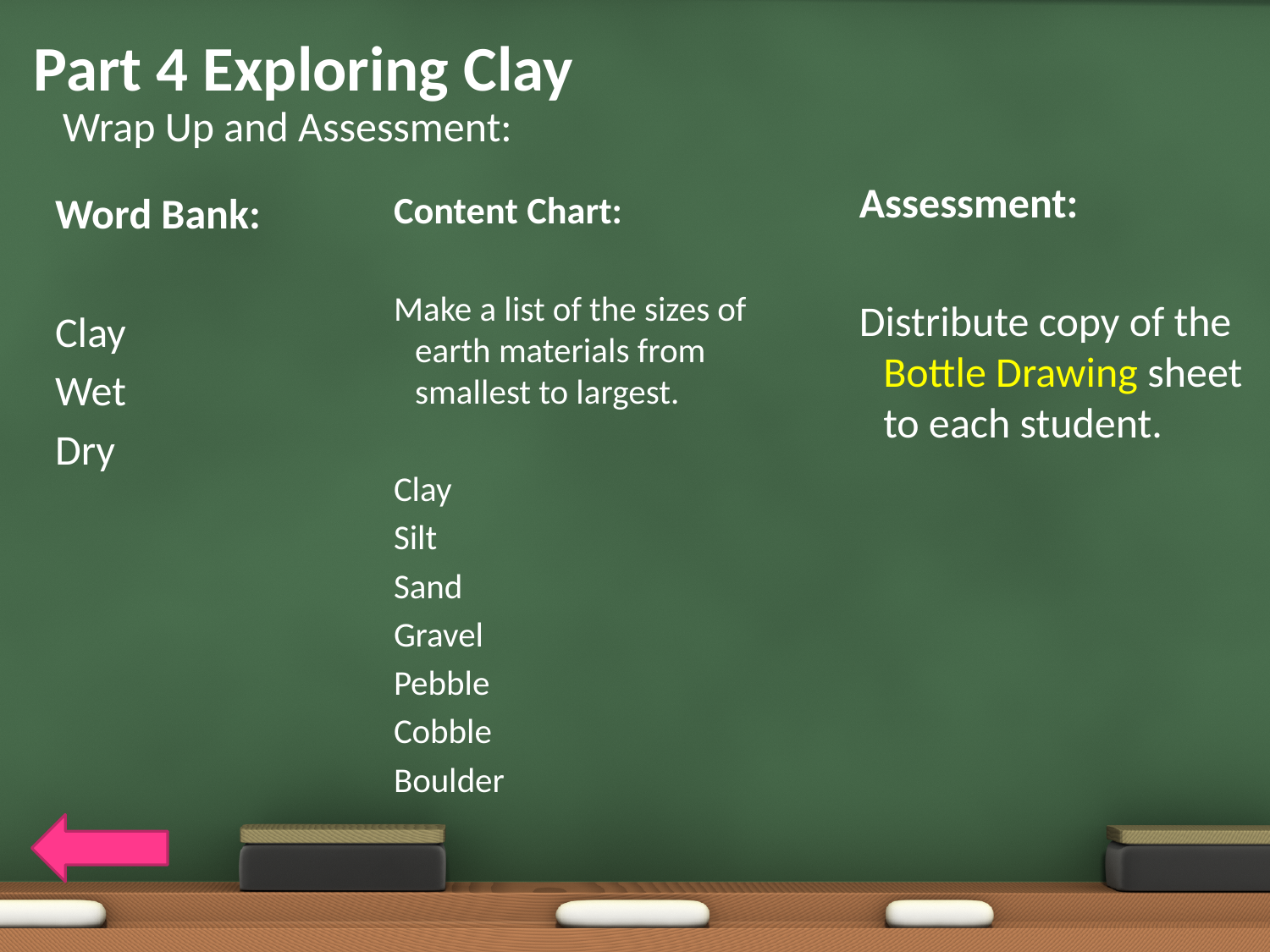

# Part 4 Exploring Clay
Wrap Up and Assessment:
Assessment:

Distribute copy of the Bottle Drawing sheet to each student.

Content Chart:

Make a list of the sizes of earth materials from smallest to largest.

Clay
Silt
Sand
Gravel
Pebble
Cobble
Boulder

Word Bank:

Clay
Wet
Dry